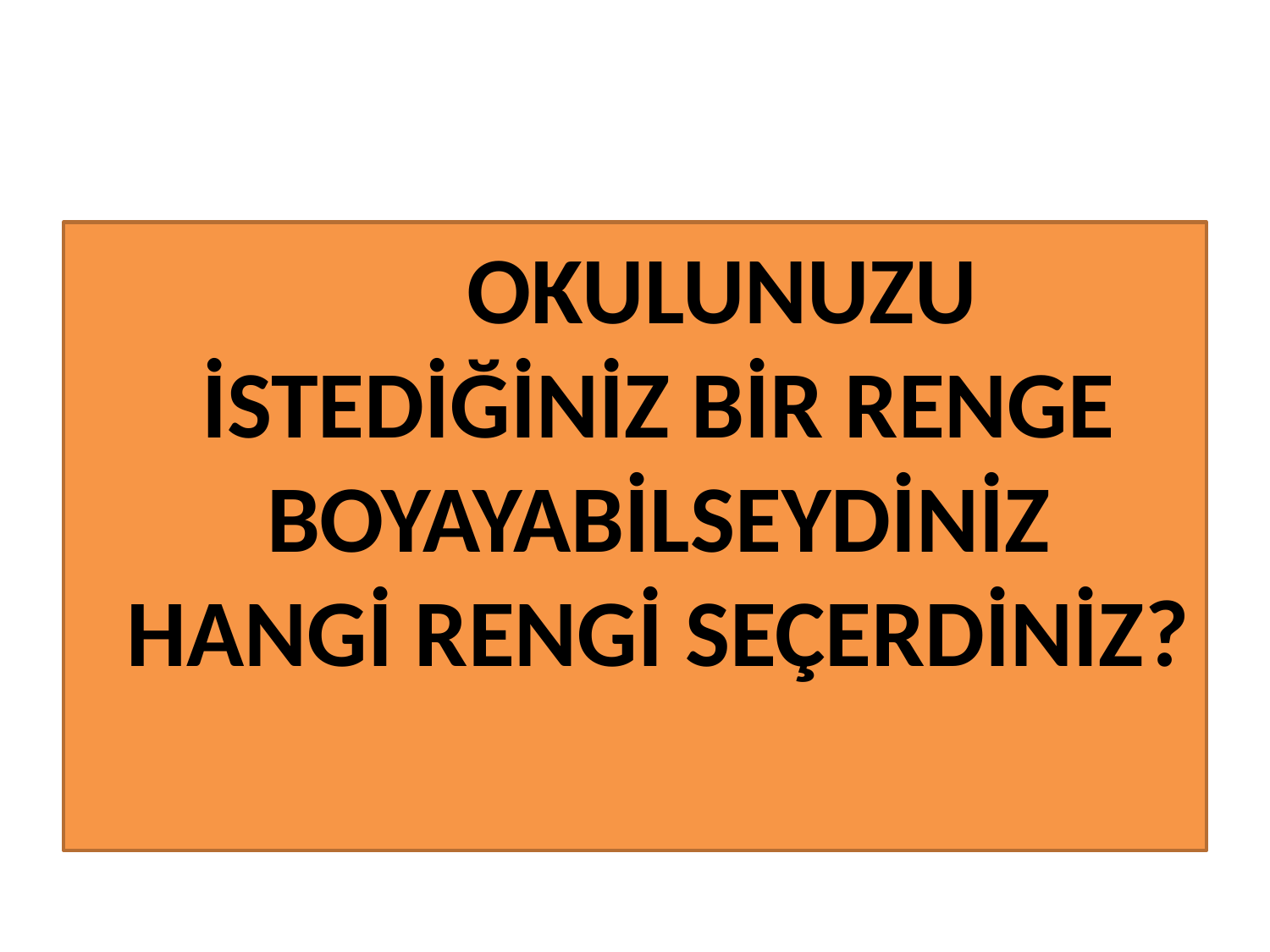

OKULUNUZU İSTEDİĞİNİZ BİR RENGE BOYAYABİLSEYDİNİZ HANGİ RENGİ SEÇERDİNİZ?